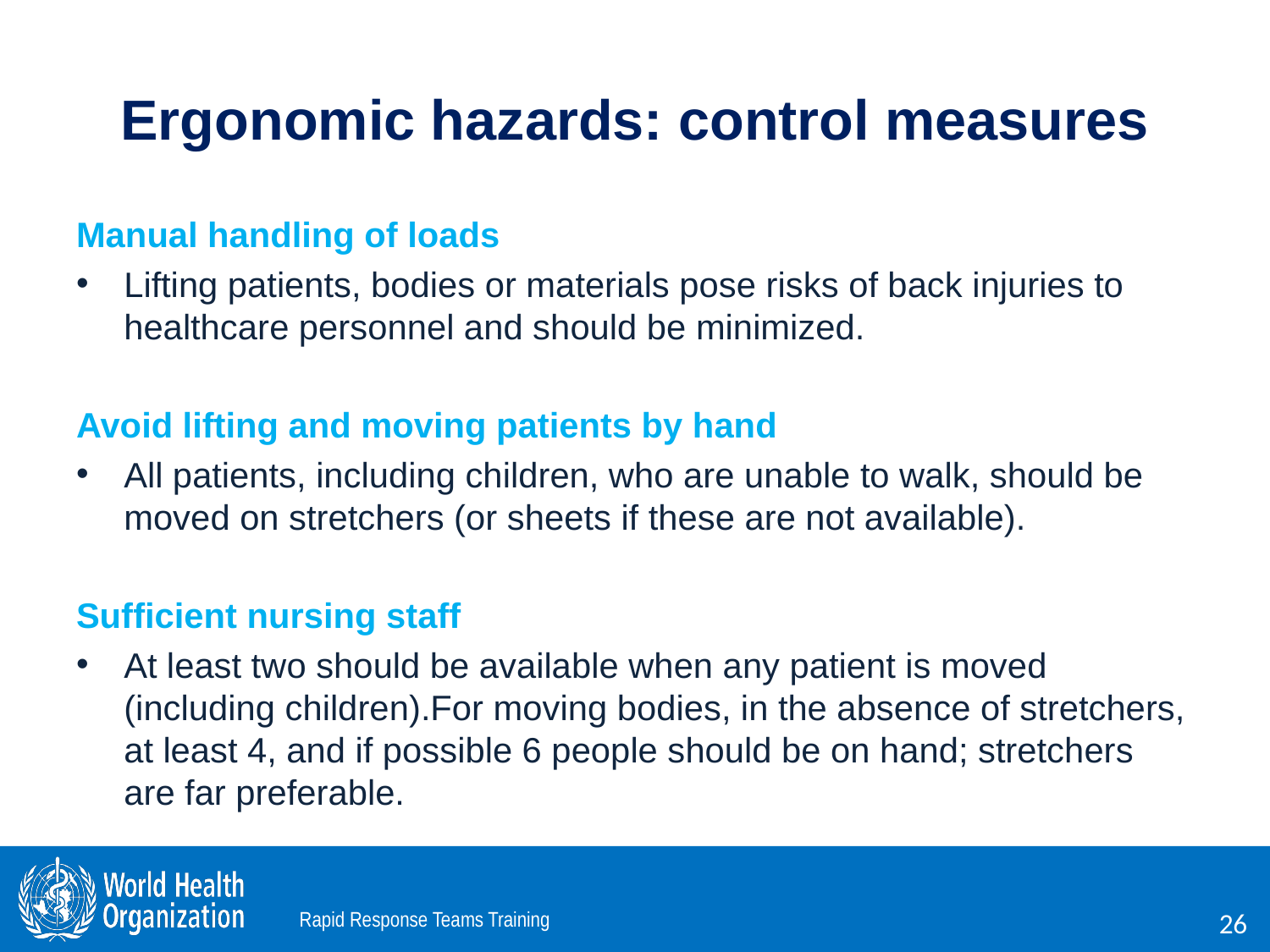

# Ergonomic hazards: control measures
Manual handling of loads
Lifting patients, bodies or materials pose risks of back injuries to healthcare personnel and should be minimized.

Avoid lifting and moving patients by hand
All patients, including children, who are unable to walk, should be moved on stretchers (or sheets if these are not available).

Sufficient nursing staff
At least two should be available when any patient is moved (including children).For moving bodies, in the absence of stretchers, at least 4, and if possible 6 people should be on hand; stretchers are far preferable.